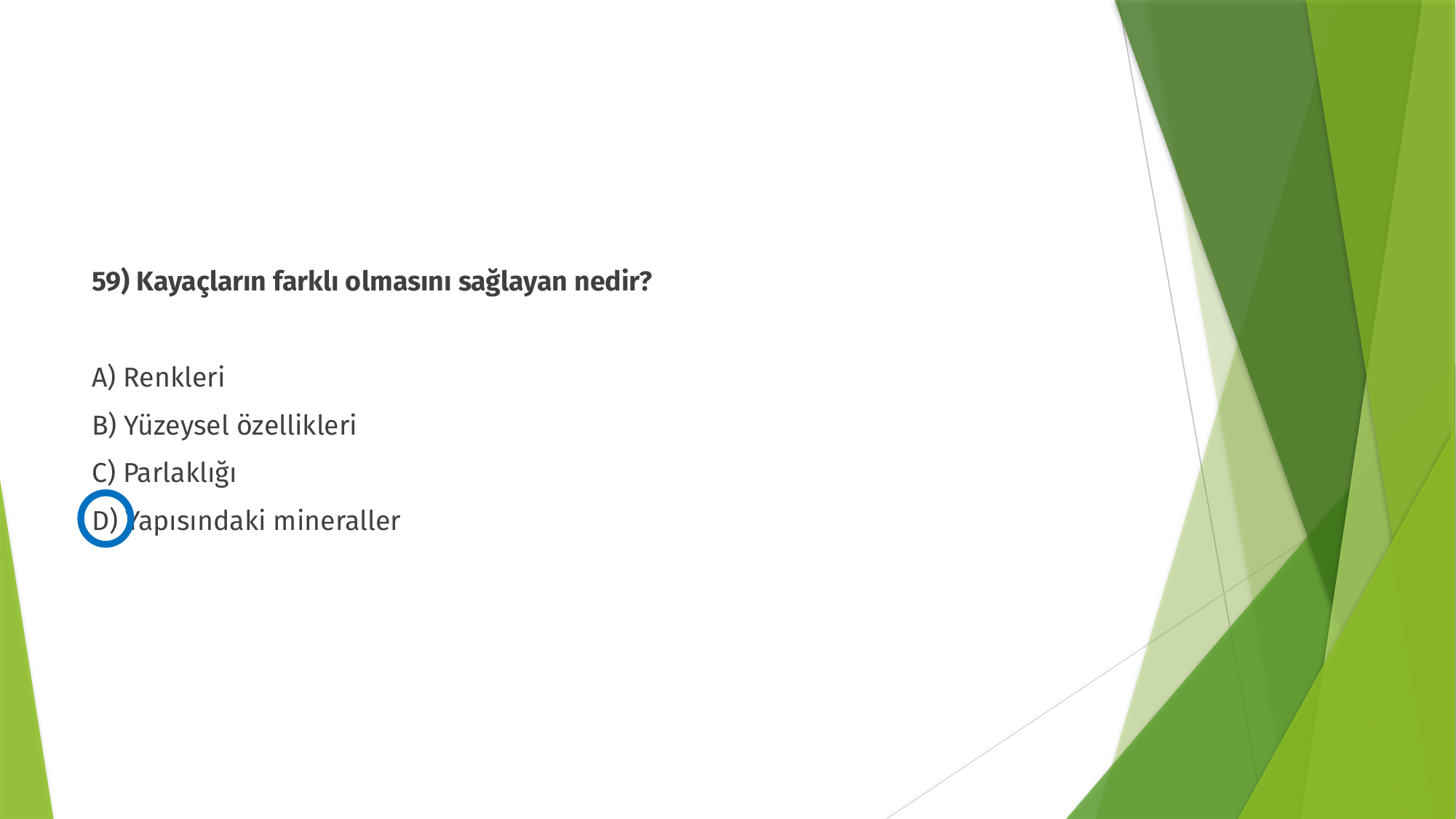

#
59) Kayaçların farklı olmasını sağlayan nedir?

A) Renkleri
B) Yüzeysel özellikleri
C) Parlaklığı
D) Yapısındaki mineraller